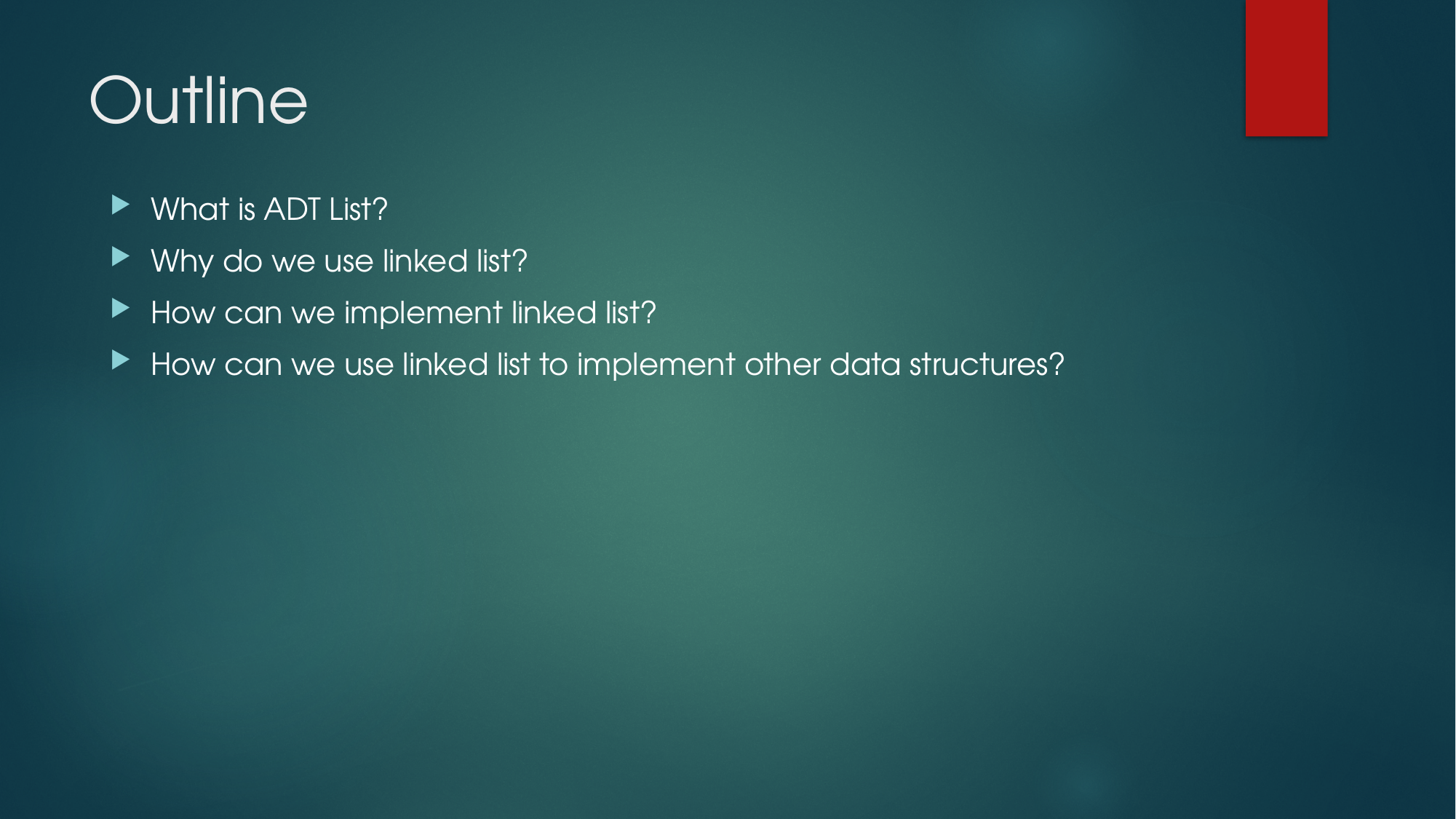

# Outline
What is ADT List?
Why do we use linked list?
How can we implement linked list?
How can we use linked list to implement other data structures?